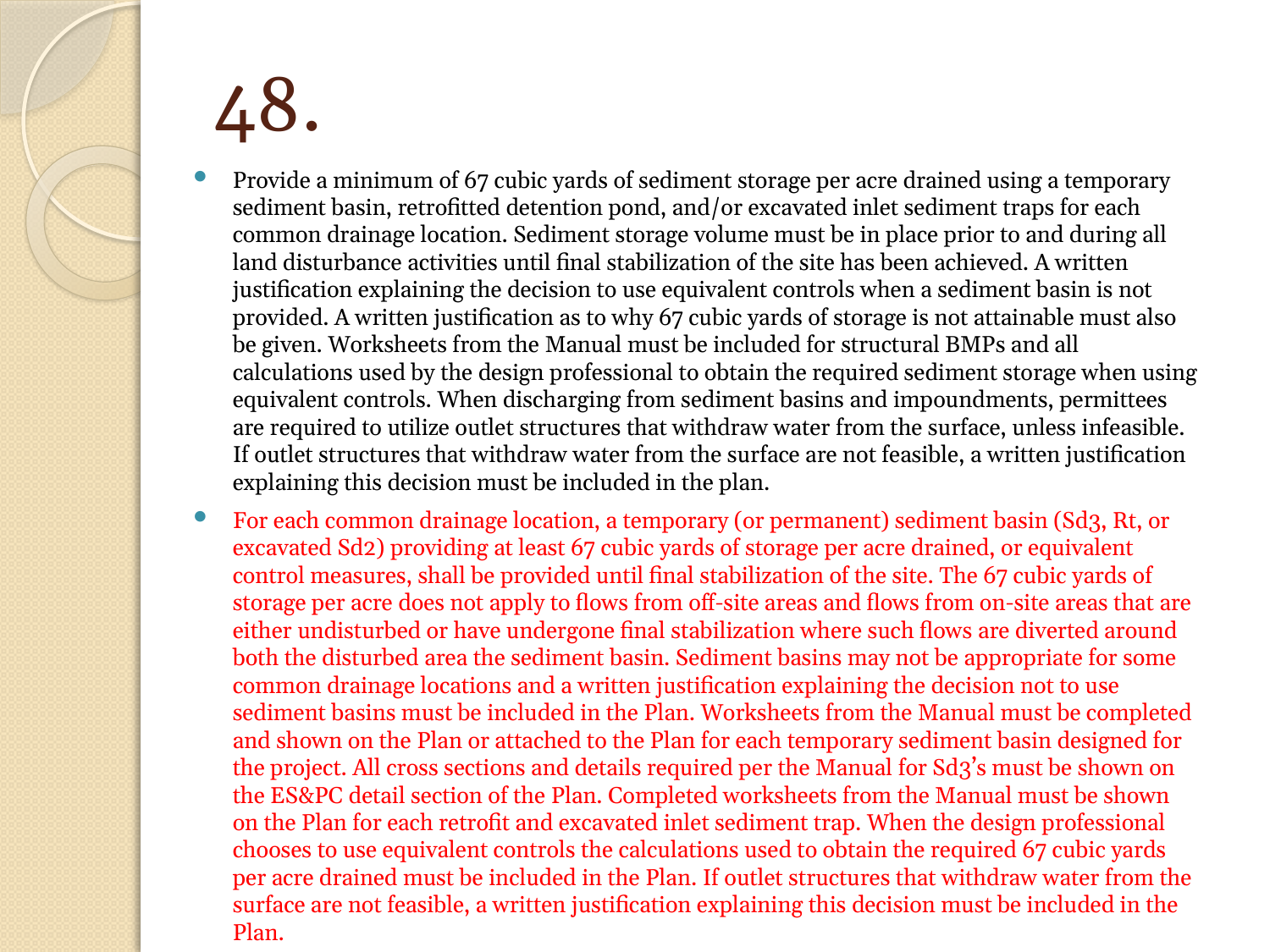

# 48.
Provide a minimum of 67 cubic yards of sediment storage per acre drained using a temporary sediment basin, retrofitted detention pond, and/or excavated inlet sediment traps for each common drainage location. Sediment storage volume must be in place prior to and during all land disturbance activities until final stabilization of the site has been achieved. A written justification explaining the decision to use equivalent controls when a sediment basin is not provided. A written justification as to why 67 cubic yards of storage is not attainable must also be given. Worksheets from the Manual must be included for structural BMPs and all calculations used by the design professional to obtain the required sediment storage when using equivalent controls. When discharging from sediment basins and impoundments, permittees are required to utilize outlet structures that withdraw water from the surface, unless infeasible. If outlet structures that withdraw water from the surface are not feasible, a written justification explaining this decision must be included in the plan.
For each common drainage location, a temporary (or permanent) sediment basin (Sd3, Rt, or excavated Sd2) providing at least 67 cubic yards of storage per acre drained, or equivalent control measures, shall be provided until final stabilization of the site. The 67 cubic yards of storage per acre does not apply to flows from off-site areas and flows from on-site areas that are either undisturbed or have undergone final stabilization where such flows are diverted around both the disturbed area the sediment basin. Sediment basins may not be appropriate for some common drainage locations and a written justification explaining the decision not to use sediment basins must be included in the Plan. Worksheets from the Manual must be completed and shown on the Plan or attached to the Plan for each temporary sediment basin designed for the project. All cross sections and details required per the Manual for Sd3’s must be shown on the ES&PC detail section of the Plan. Completed worksheets from the Manual must be shown on the Plan for each retrofit and excavated inlet sediment trap. When the design professional chooses to use equivalent controls the calculations used to obtain the required 67 cubic yards per acre drained must be included in the Plan. If outlet structures that withdraw water from the surface are not feasible, a written justification explaining this decision must be included in the Plan.